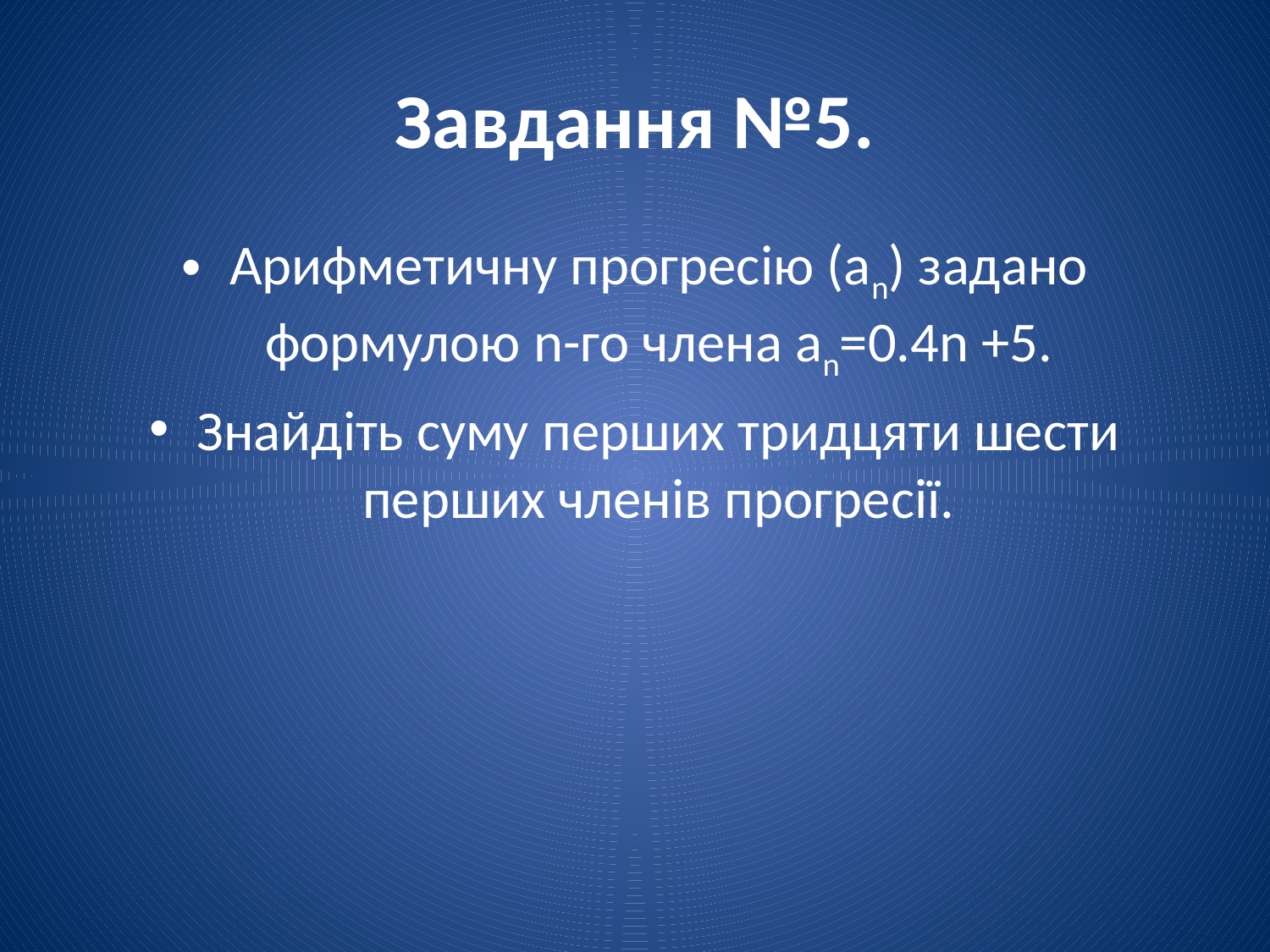

# Завдання №5.
Арифметичну прогресію (аn) задано формулою n-го члена аn=0.4n +5.
Знайдіть суму перших тридцяти шести перших членів прогресії.